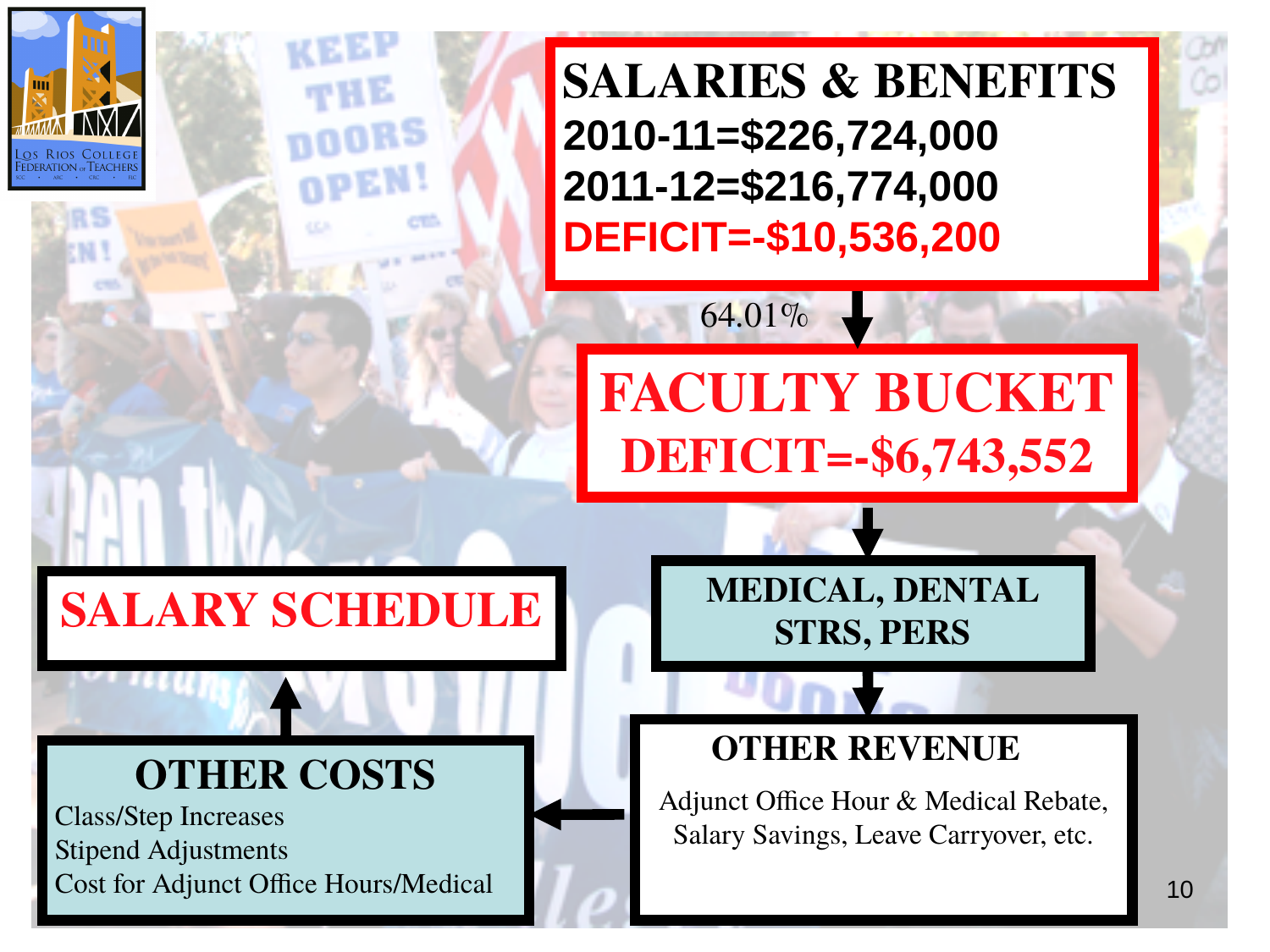

SALARIES & BENEFITS
2010-11=$226,724,000
2011-12=$216,774,000
DEFICIT=-$10,536,200
64.01%

FACULTY BUCKET
DEFICIT=-$6,743,552

MEDICAL, DENTAL
STRS, PERS
SALARY SCHEDULE

OTHER REVENUE
Adjunct Office Hour & Medical Rebate, Salary Savings, Leave Carryover, etc.
OTHER COSTS
Class/Step Increases
Stipend Adjustments
Cost for Adjunct Office Hours/Medical

10